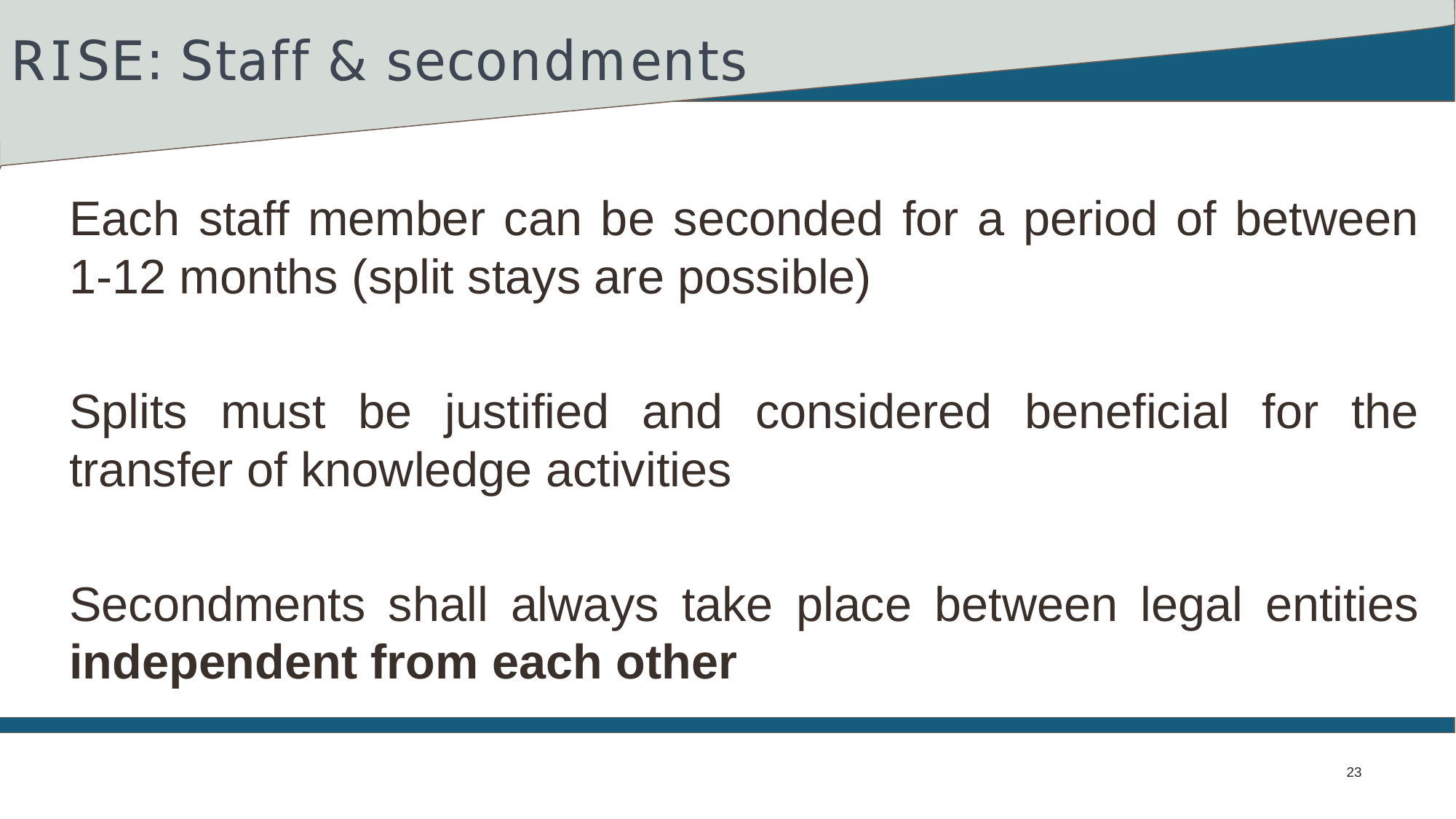

RISE: Staff & secondments
Each staff member can be seconded for a period of between 1-12 months (split stays are possible)

Splits must be justified and considered beneficial for the transfer of knowledge activities

Secondments shall always take place between legal entities independent from each other

23